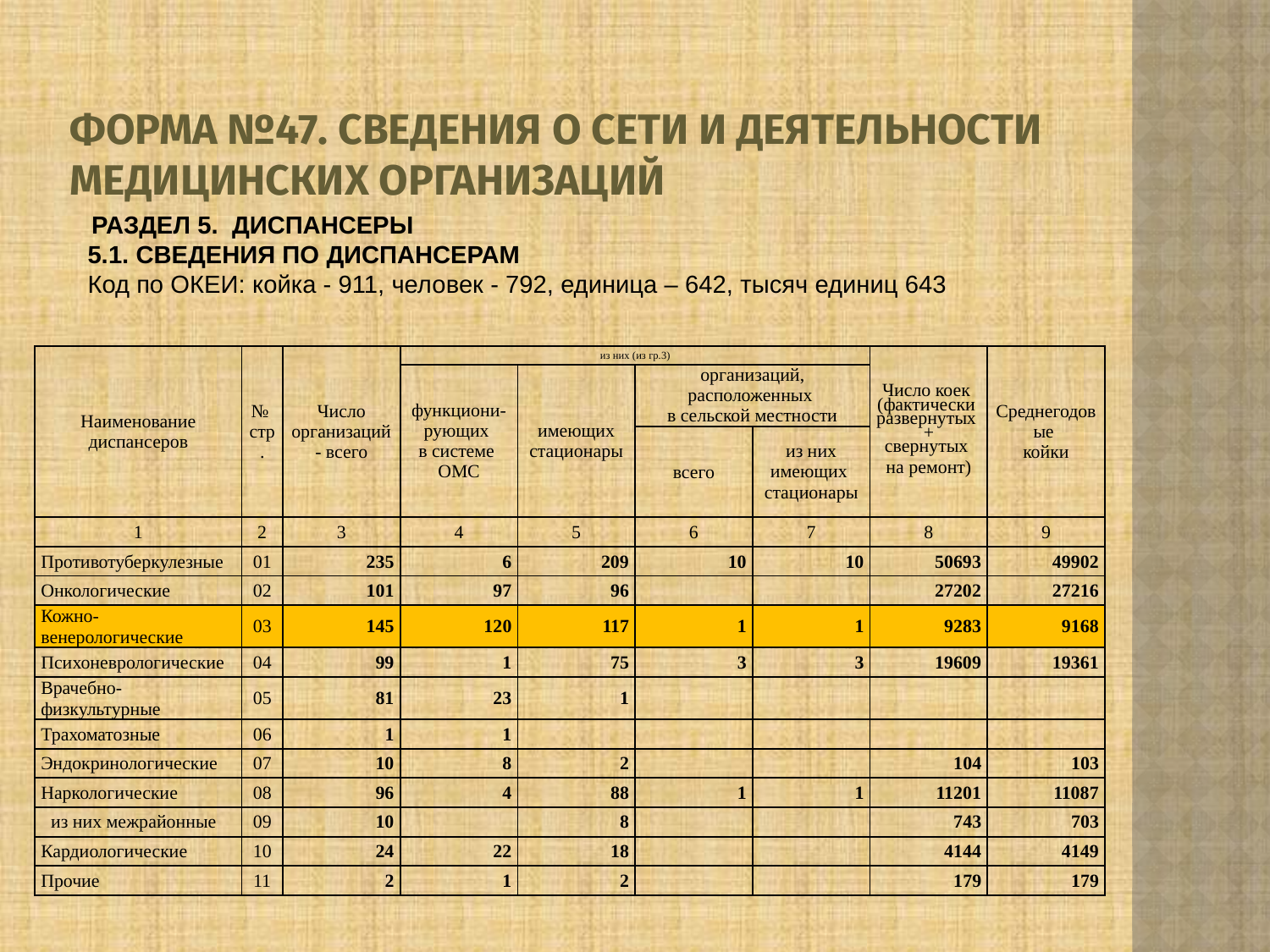

# Форма №47. СВЕДЕНИЯ О СЕТИ И ДЕЯТЕЛЬНОСТИ МЕДИЦИНСКИХ ОРГАНИЗАЦИЙ
 РАЗДЕЛ 5.  ДИСПАНСЕРЫ
5.1. СВЕДЕНИЯ ПО ДИСПАНСЕРАМ
Код по ОКЕИ: койка - 911, человек - 792, единица – 642, тысяч единиц 643

| Наименование диспансеров | № стр. | Число организаций - всего | из них (из гр.3) |  |  |  | Число коек (фактически развернутых + свернутых на ремонт) | Среднегодовые койки |
| --- | --- | --- | --- | --- | --- | --- | --- | --- |
|  |  |  | функциони- рующих в системе ОМС | имеющих стационары | организаций, расположенных в сельской местности |  |  |  |
|  |  |  |  |  | всего | из них имеющих стационары |  |  |
| 1 | 2 | 3 | 4 | 5 | 6 | 7 | 8 | 9 |
| Противотуберкулезные | 01 | 235 | 6 | 209 | 10 | 10 | 50693 | 49902 |
| Онкологические | 02 | 101 | 97 | 96 |  |  | 27202 | 27216 |
| Кожно-венерологические | 03 | 145 | 120 | 117 | 1 | 1 | 9283 | 9168 |
| Психоневрологические | 04 | 99 | 1 | 75 | 3 | 3 | 19609 | 19361 |
| Врачебно-физкультурные | 05 | 81 | 23 | 1 |  |  |  |  |
| Трахоматозные | 06 | 1 | 1 |  |  |  |  |  |
| Эндокринологические | 07 | 10 | 8 | 2 |  |  | 104 | 103 |
| Наркологические | 08 | 96 | 4 | 88 | 1 | 1 | 11201 | 11087 |
| из них межрайонные | 09 | 10 |  | 8 |  |  | 743 | 703 |
| Кардиологические | 10 | 24 | 22 | 18 |  |  | 4144 | 4149 |
| Прочие | 11 | 2 | 1 | 2 |  |  | 179 | 179 |